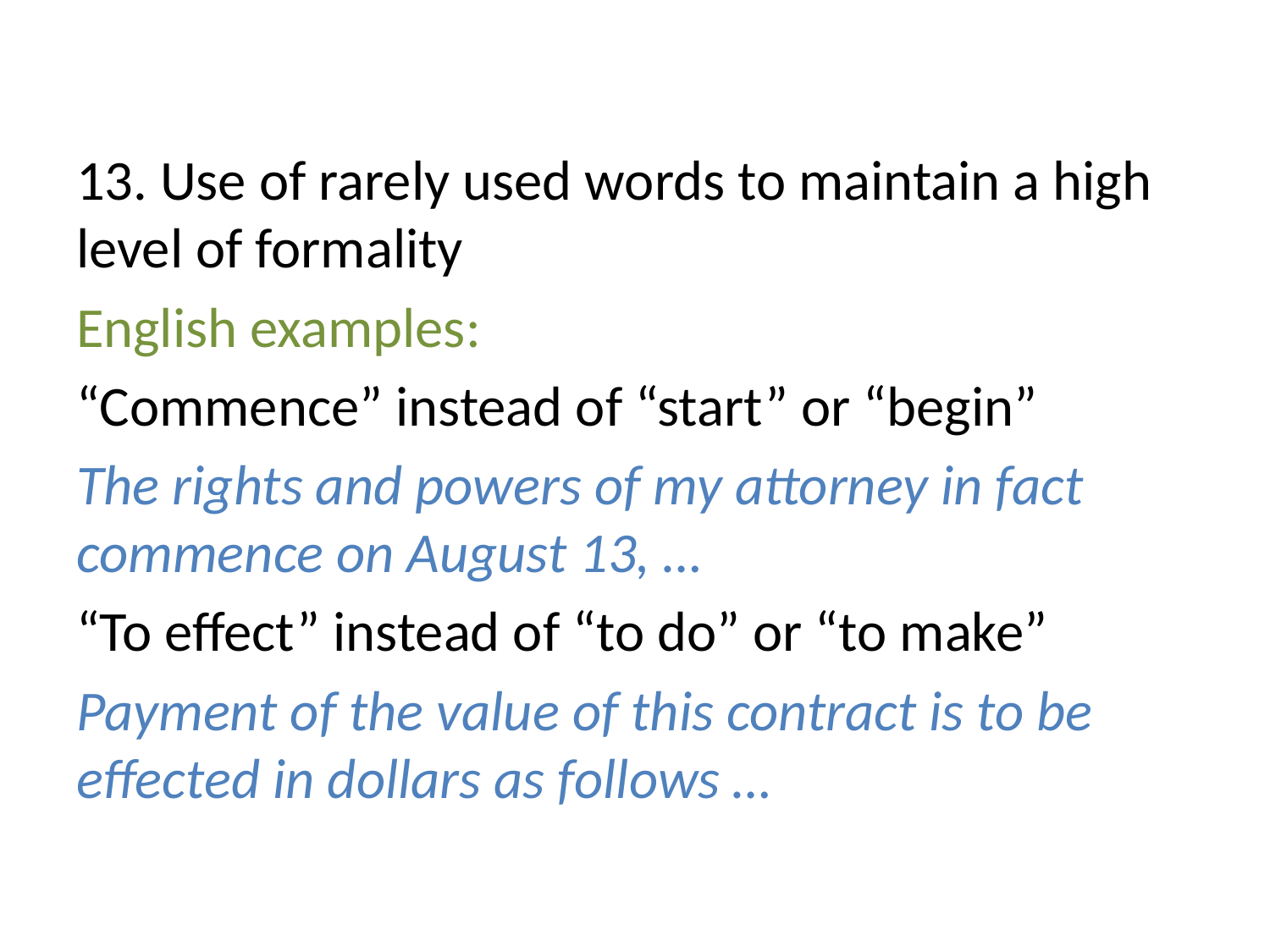

#
13. Use of rarely used words to maintain a high level of formality
English examples:
“Commence” instead of “start” or “begin”
The rights and powers of my attorney in fact commence on August 13, …
“To effect” instead of “to do” or “to make”
Payment of the value of this contract is to be effected in dollars as follows …